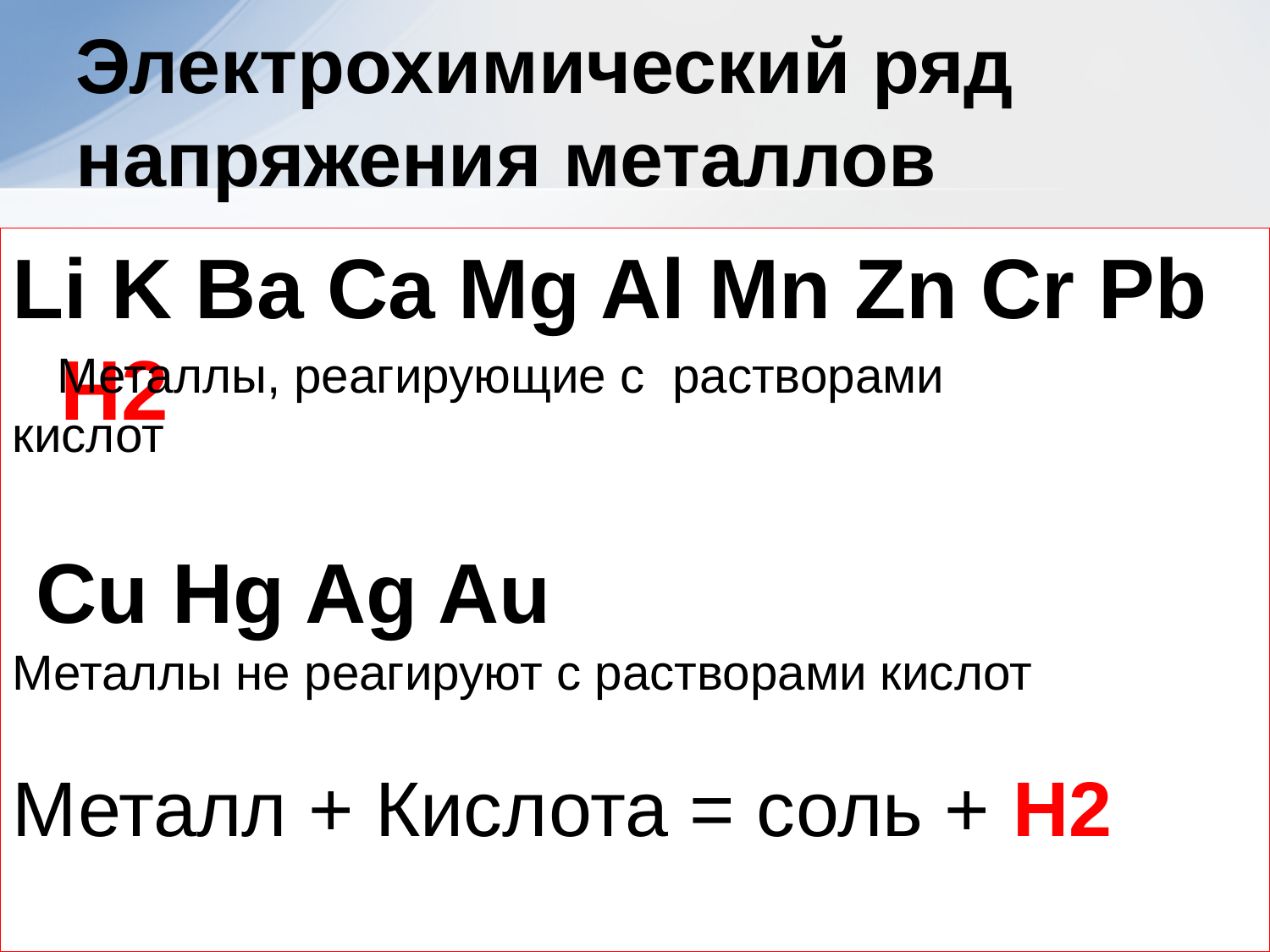

# Электрохимический ряд напряжения металлов
Li K Ba Ca Mg Al Mn Zn Cr Pb H2

 Cu Hg Ag Au
Металлы не реагируют с растворами кислот

Металл + Кислота = соль + H2
     Металлы, реагирующие с  растворами кислот